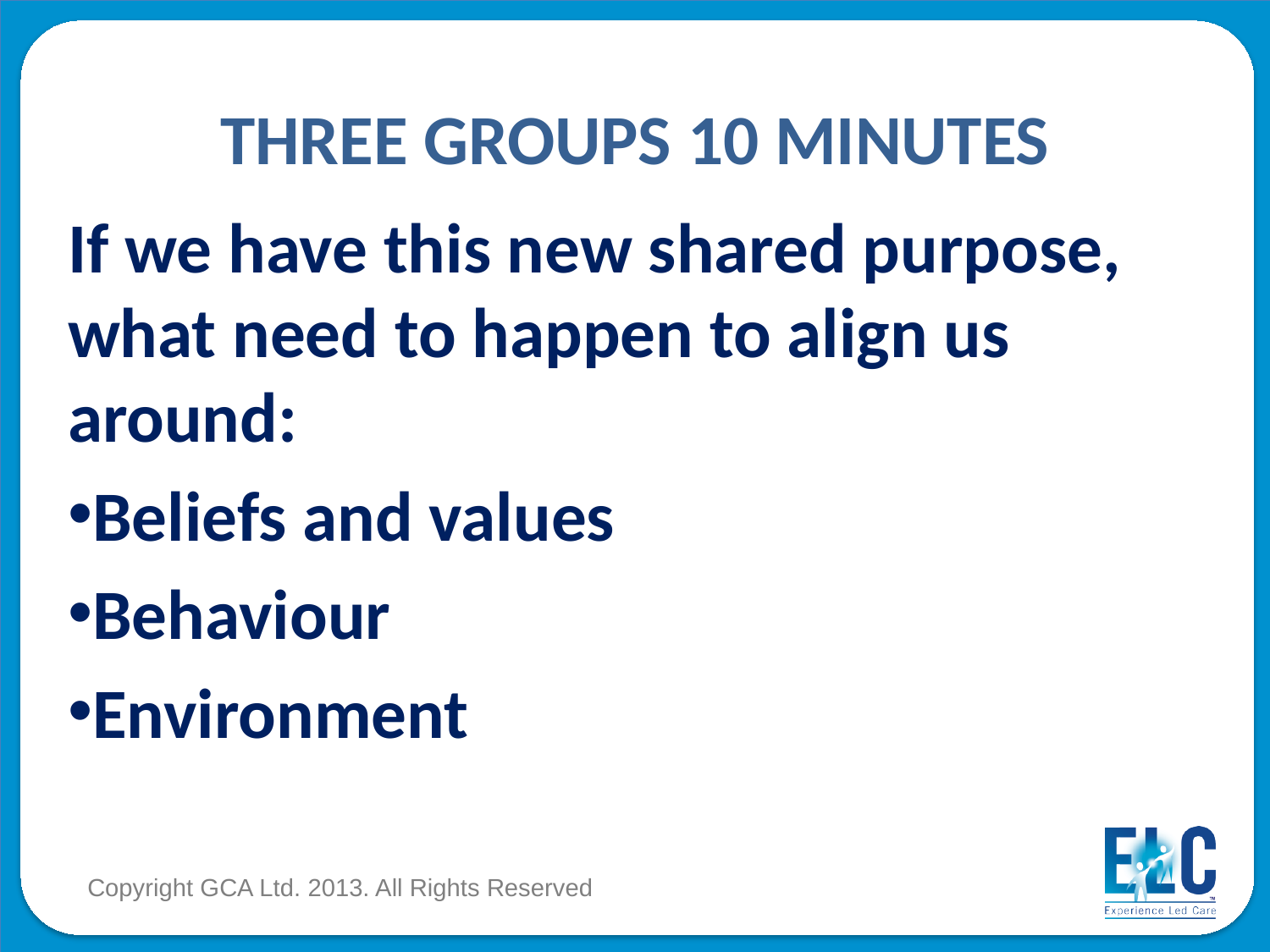

# THREE GROUPS 10 MINUTES
If we have this new shared purpose,  what need to happen to align us around:
Beliefs and values
Behaviour
Environment

ANYTHING ELSE?

Copyright GCA Ltd. 2013. All Rights Reserved